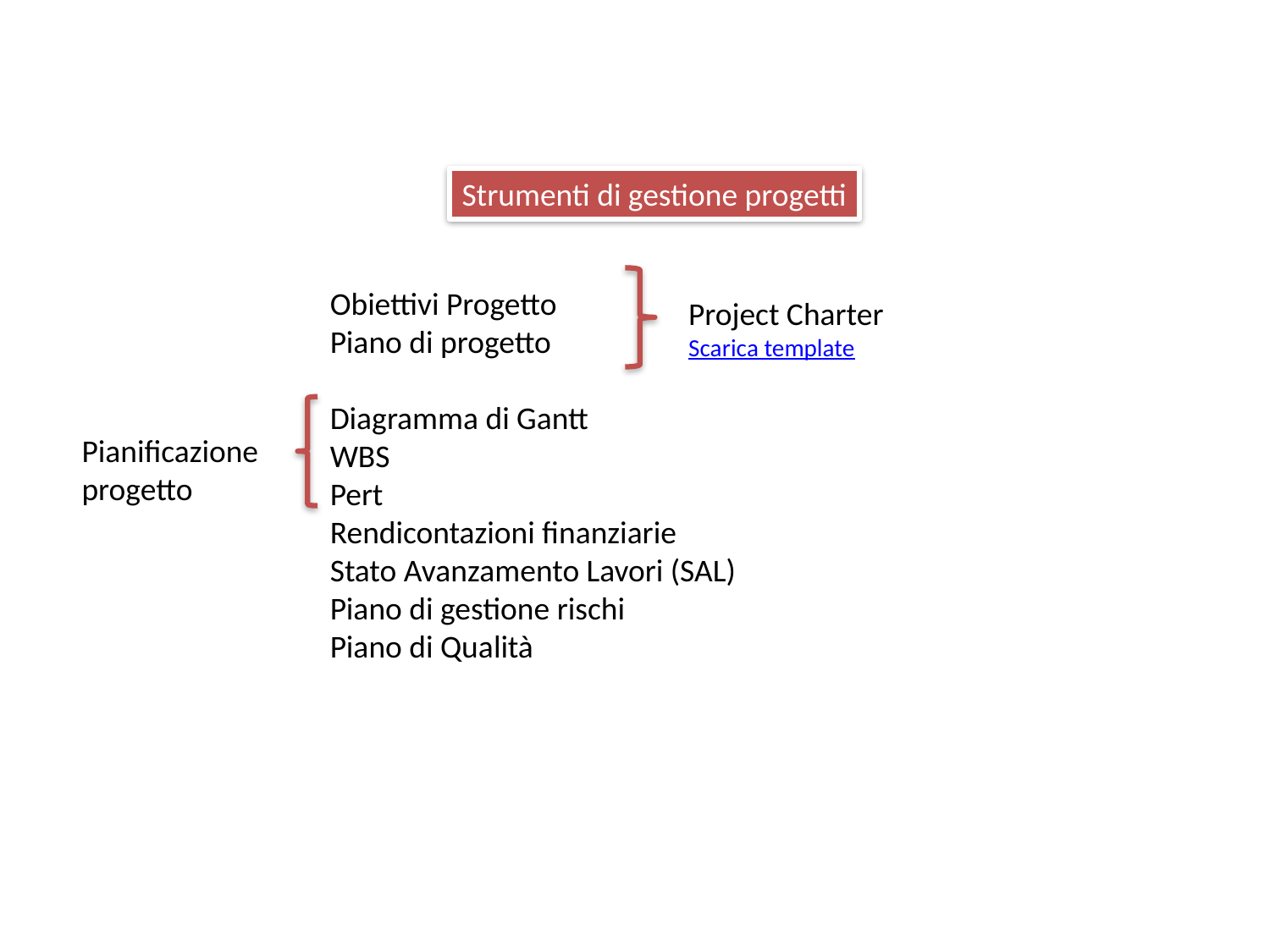

Strumenti di gestione progetti

Obiettivi Progetto
Piano di progetto

Diagramma di Gantt
WBS
Pert
Rendicontazioni finanziarie
Stato Avanzamento Lavori (SAL)
Piano di gestione rischi
Piano di Qualità
Project Charter
Scarica template

Pianificazione progetto